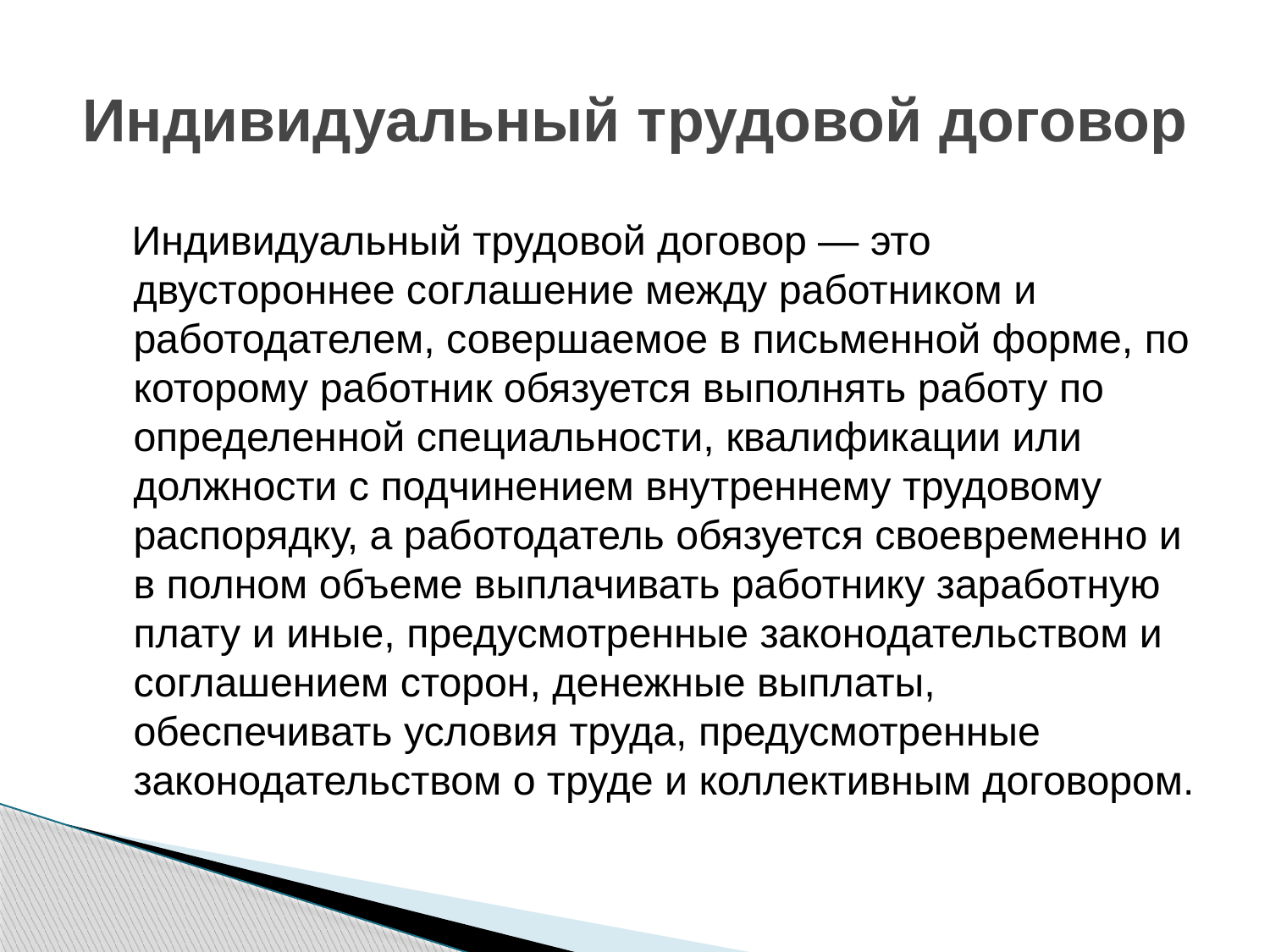

# Индивидуальный трудовой договор
   Индивидуальный трудовой договор — это двустороннее соглашение между работником и работодателем, совершаемое в письменной форме, по которому работник обязуется выполнять работу по определенной специальности, квалификации или должности с подчинением внутреннему трудовому распорядку, а работодатель обязуется своевременно и в полном объеме выплачивать работнику заработную плату и иные, предусмотренные законодательством и соглашением сторон, денежные выплаты, обеспечивать условия труда, предусмотренные законодательством о труде и коллективным договором.